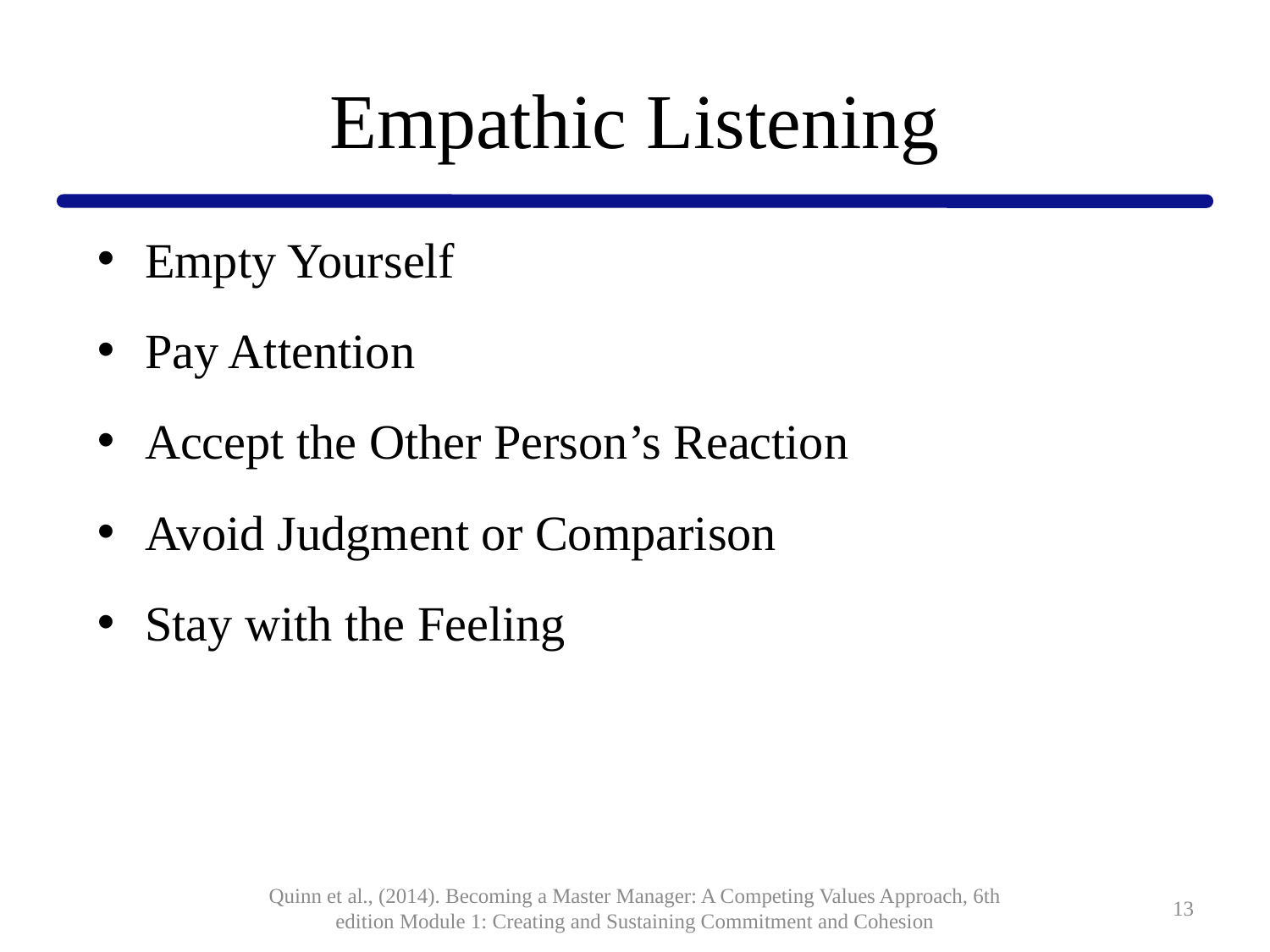

# Empathic Listening
Empty Yourself
Pay Attention
Accept the Other Person’s Reaction
Avoid Judgment or Comparison
Stay with the Feeling
Quinn et al., (2014). Becoming a Master Manager: A Competing Values Approach, 6th edition Module 1: Creating and Sustaining Commitment and Cohesion
13